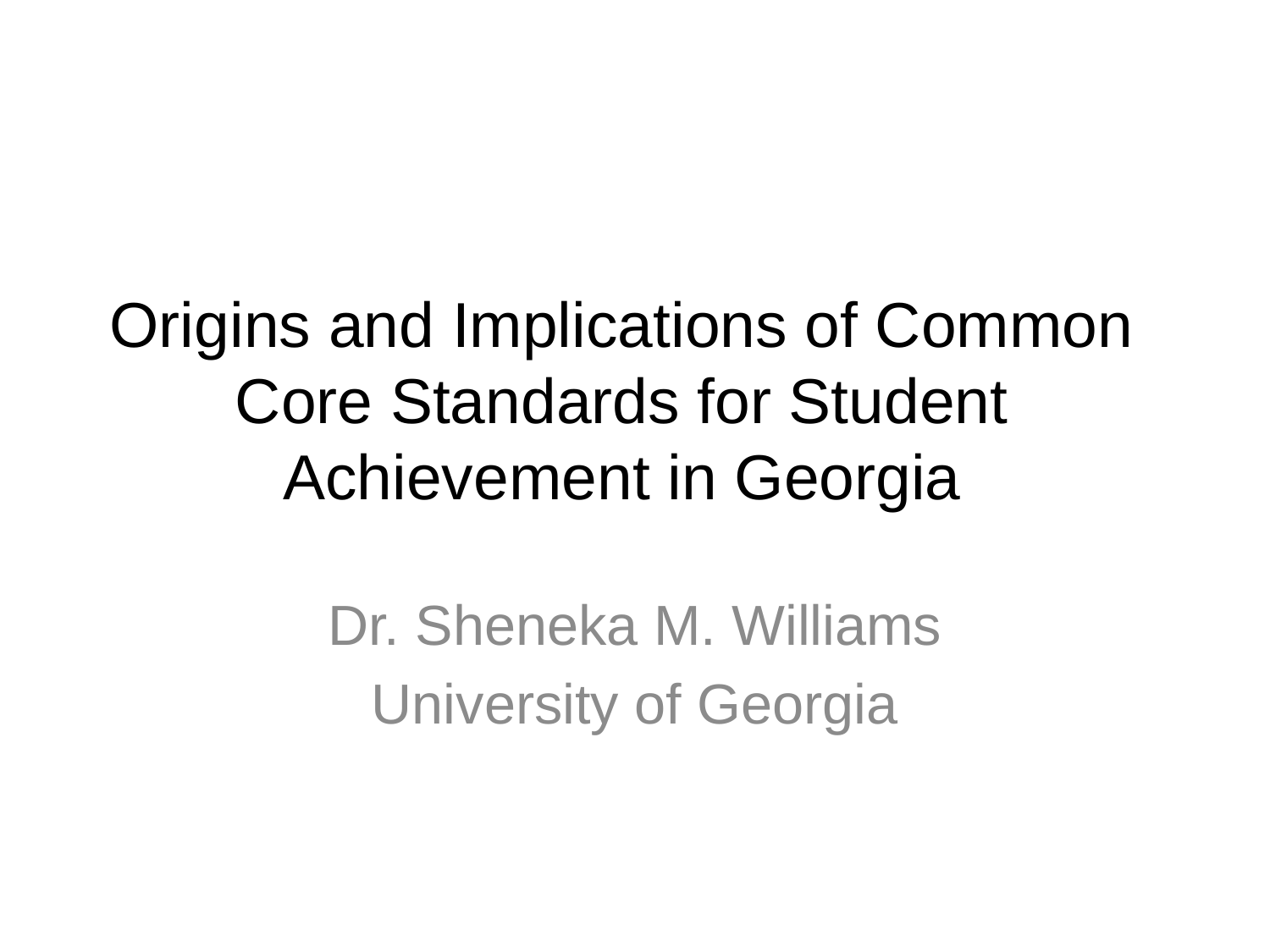

# Origins and Implications of Common Core Standards for Student Achievement in Georgia
Dr. Sheneka M. Williams
University of Georgia